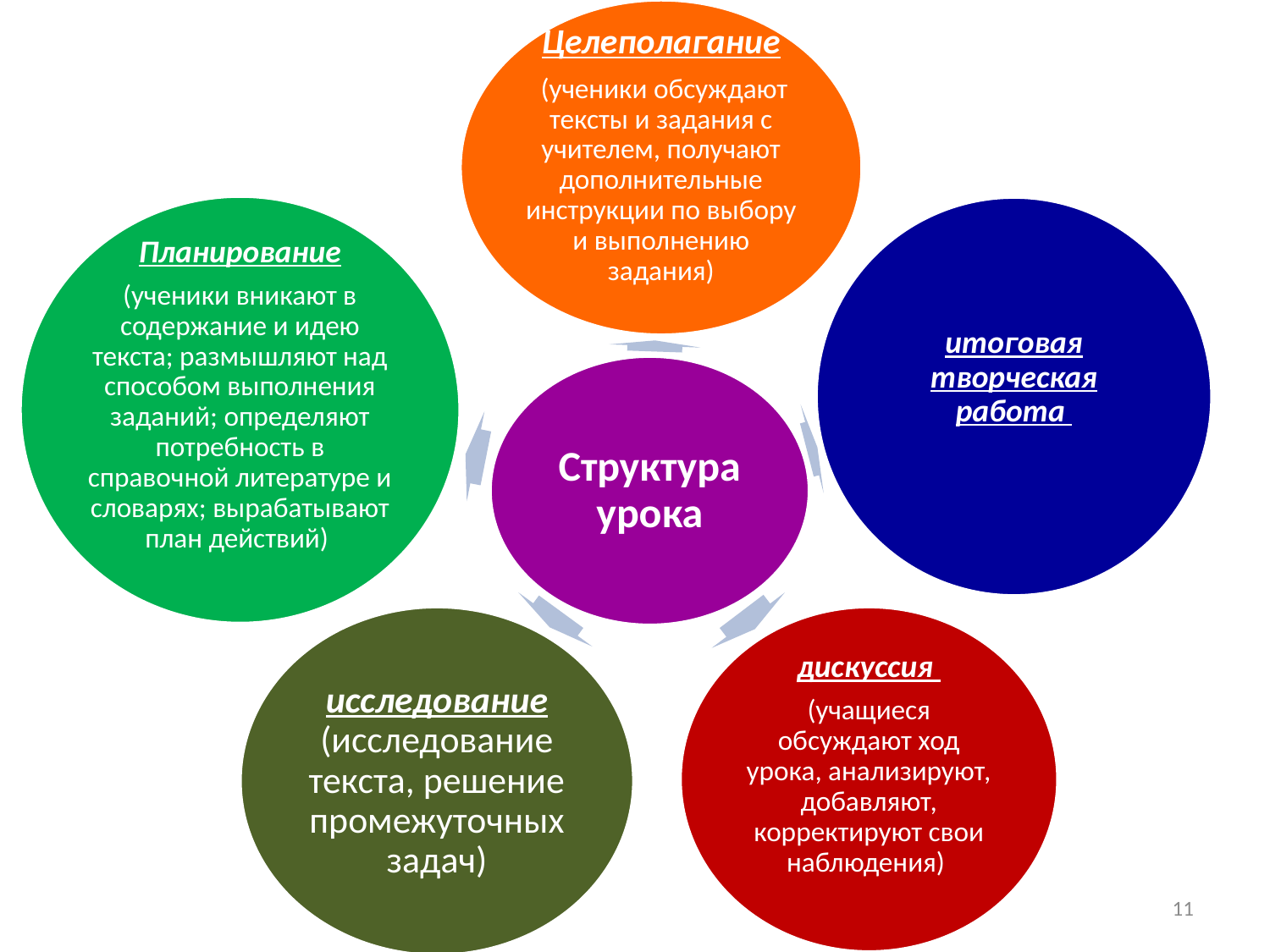

Структура урока

Целеполагание
 (ученики обсуждают тексты и задания с учителем, получают дополнительные инструкции по выбору и выполнению задания)

итоговая творческая работа

дискуссия
(учащиеся обсуждают ход урока, анализируют, добавляют, корректируют свои наблюдения)

исследование (исследование текста, решение промежуточных задач)

Планирование
(ученики вникают в содержание и идею текста; размышляют над способом выполнения заданий; определяют потребность в справочной литературе и словарях; вырабатывают план действий)
11